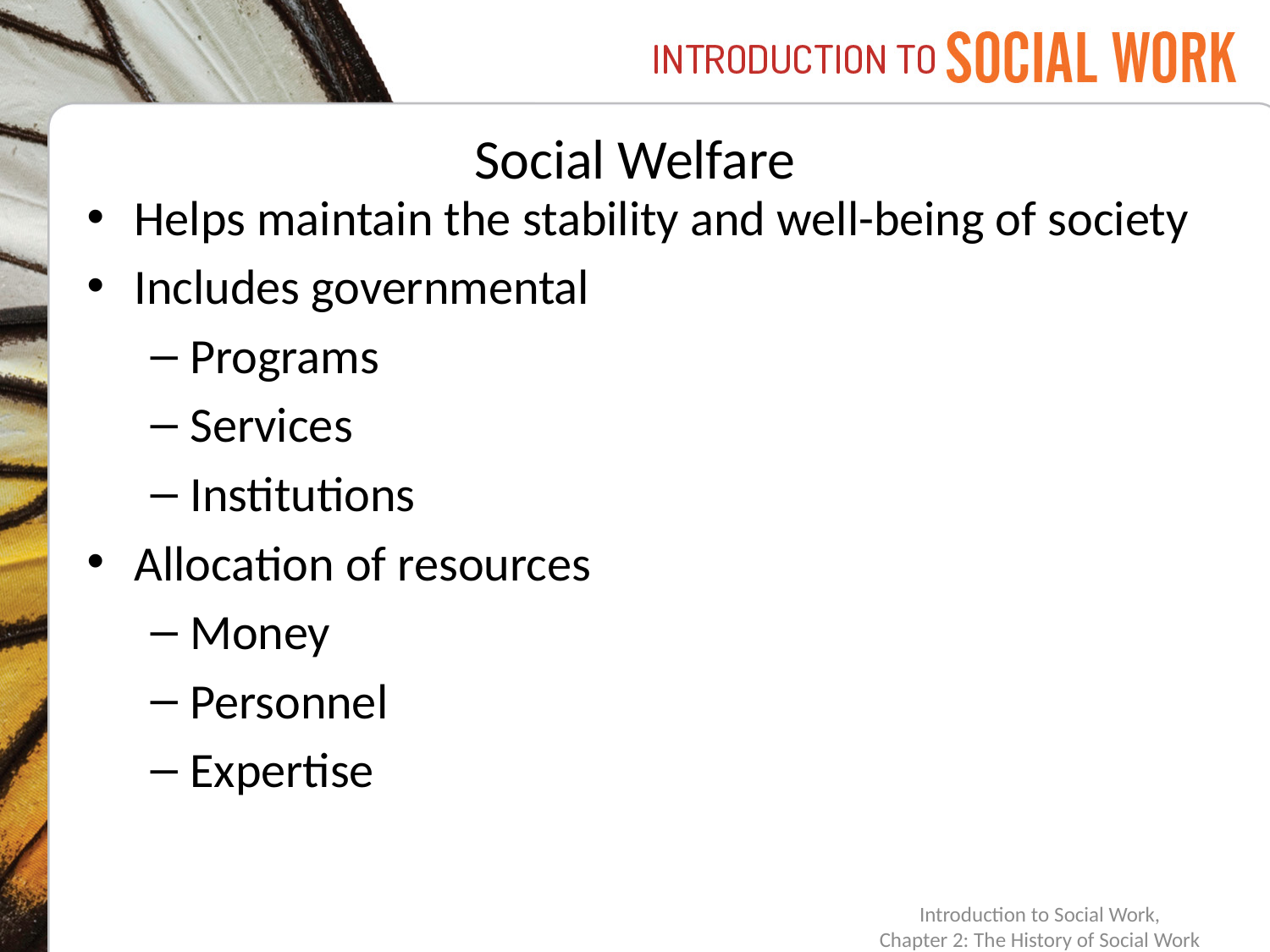

# Social Welfare
Helps maintain the stability and well-being of society
Includes governmental
Programs
Services
Institutions
Allocation of resources
Money
Personnel
Expertise

Introduction to Social Work,
Chapter 2: The History of Social Work